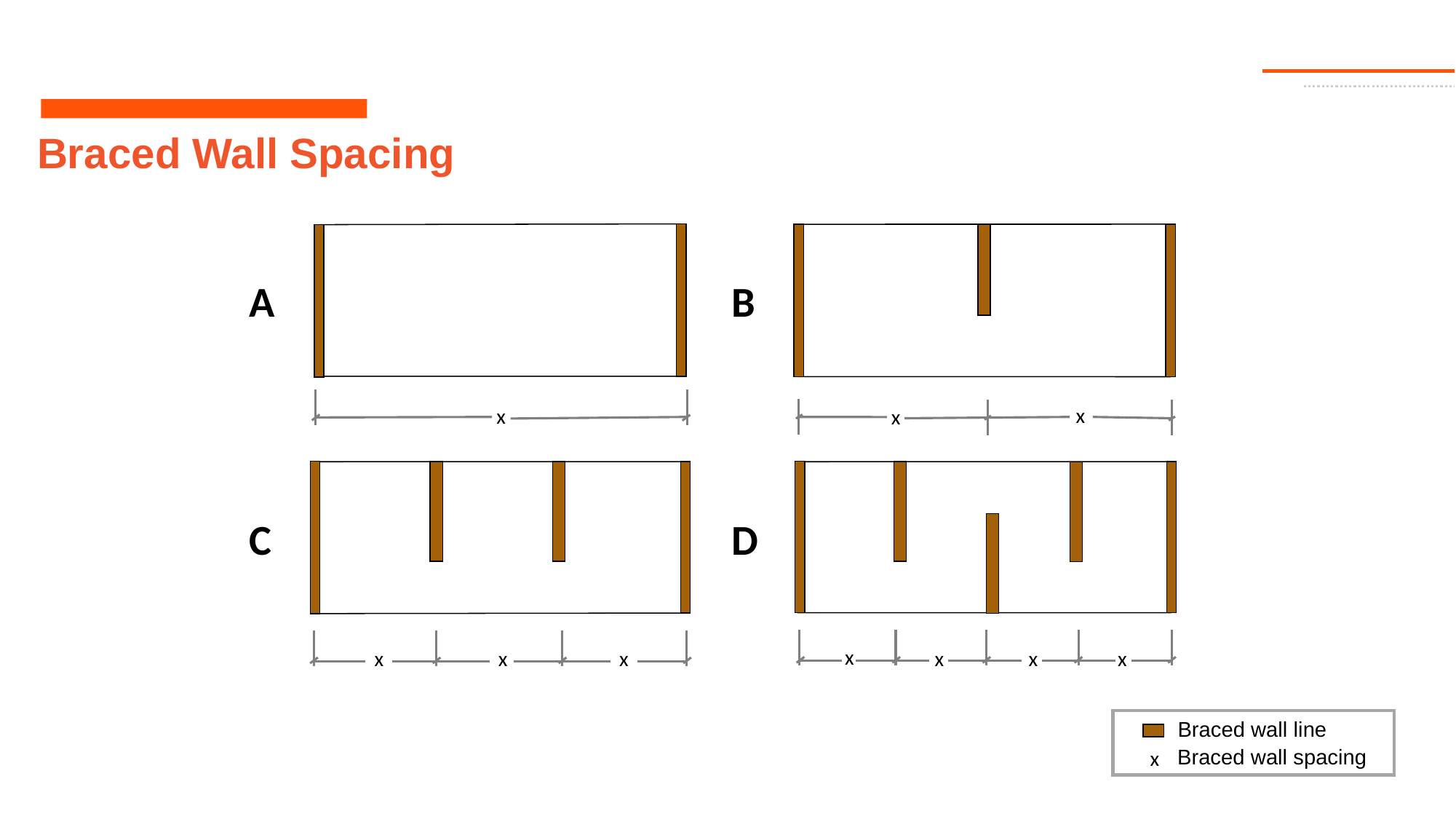

# Braced Wall Spacing

A
B
C
D
x
x
x

x
x
x
x
x
x
x

Braced wall line

Braced wall spacing
x